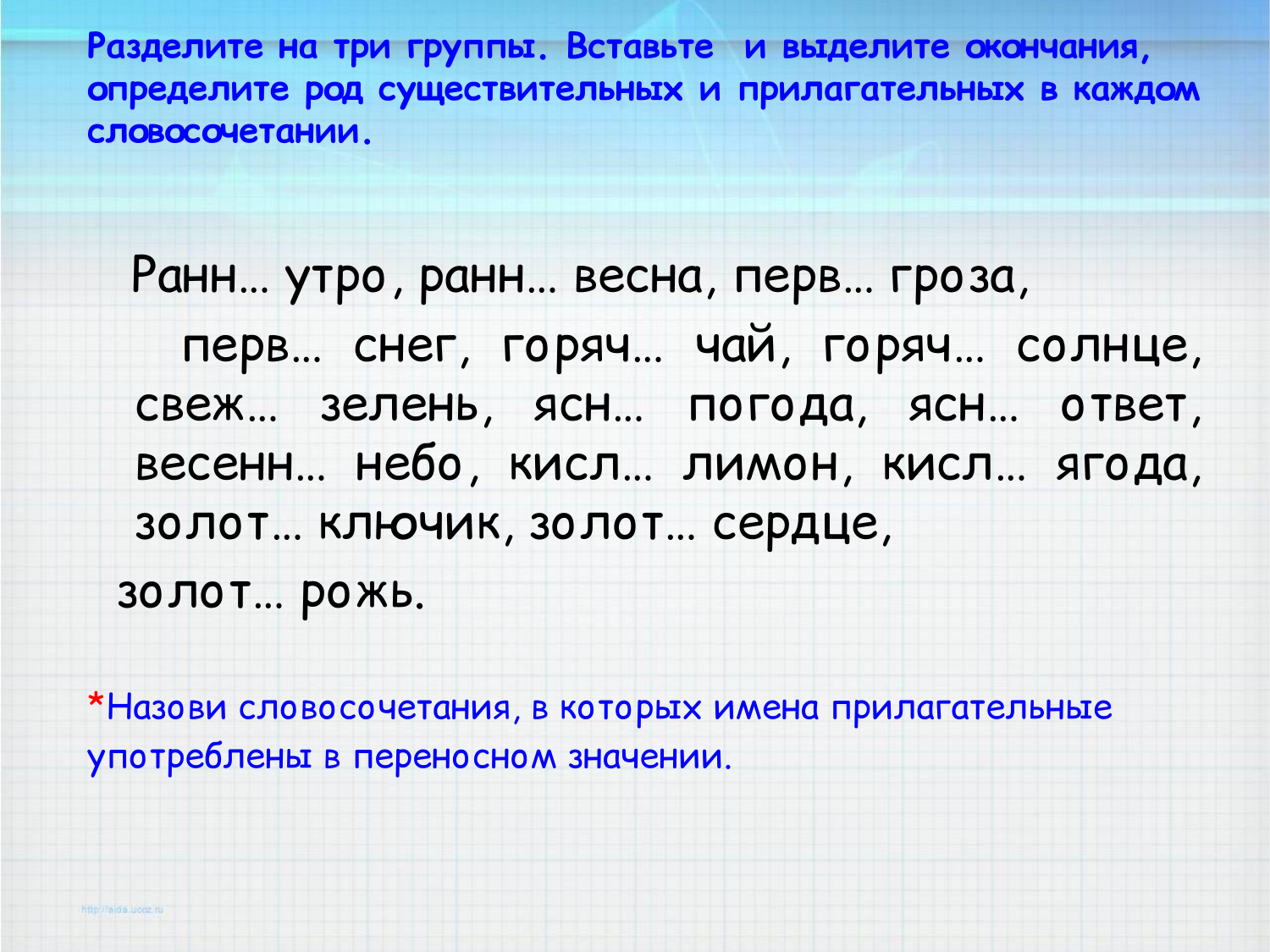

Разделите на три группы. Вставьте  и выделите окончания, определите род существительных и прилагательных в каждом словосочетании.
   Ранн… утро, ранн… весна, перв… гроза,
   перв… снег, горяч… чай, горяч… солнце, свеж… зелень, ясн… погода, ясн… ответ, весенн… небо, кисл… лимон, кисл… ягода, золот… ключик, золот… сердце,
  золот… рожь.

*Назови словосочетания, в которых имена прилагательные
употреблены в переносном значении.